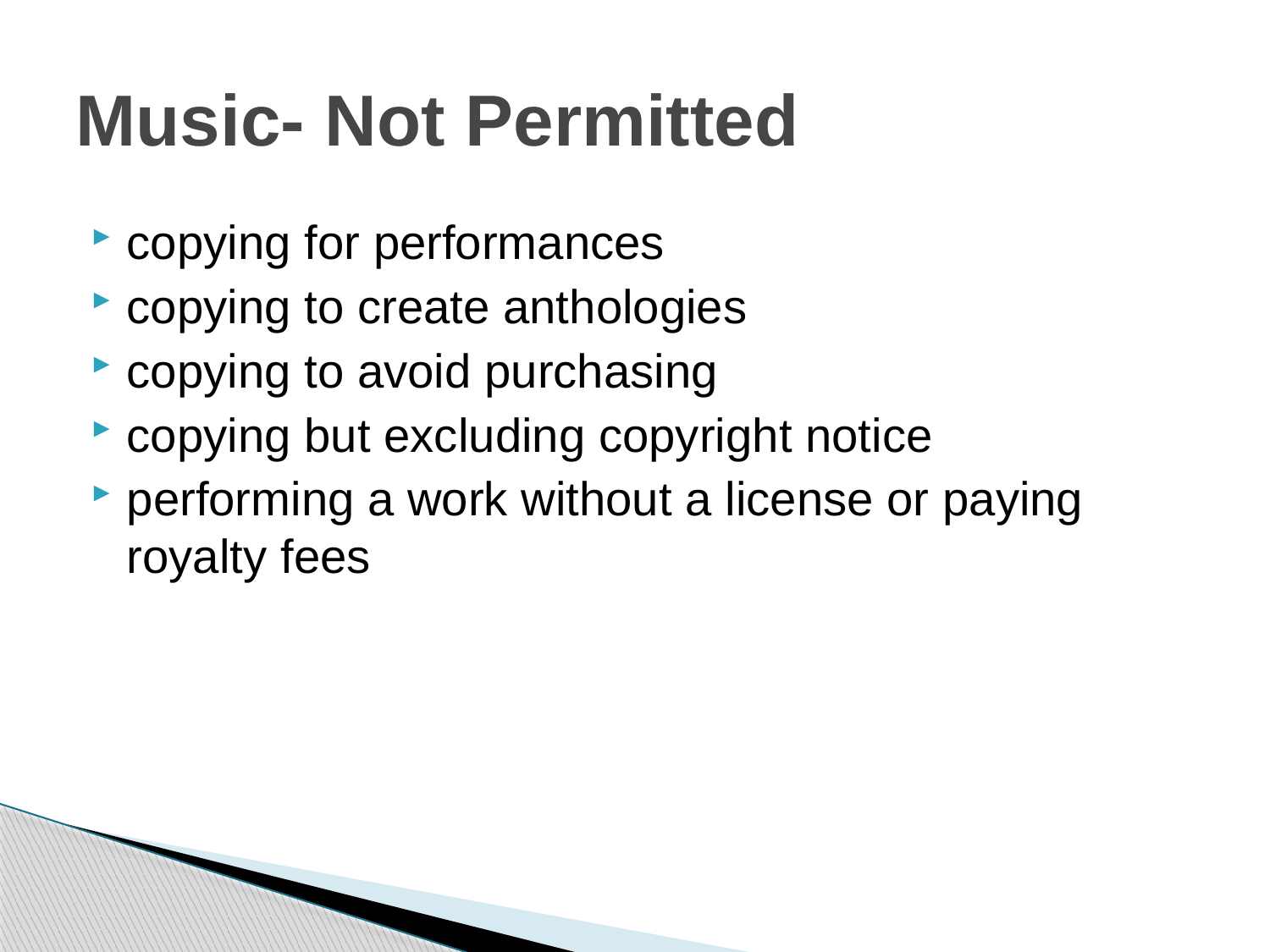

# Music- Not Permitted
copying for performances
copying to create anthologies
copying to avoid purchasing
copying but excluding copyright notice
performing a work without a license or paying royalty fees